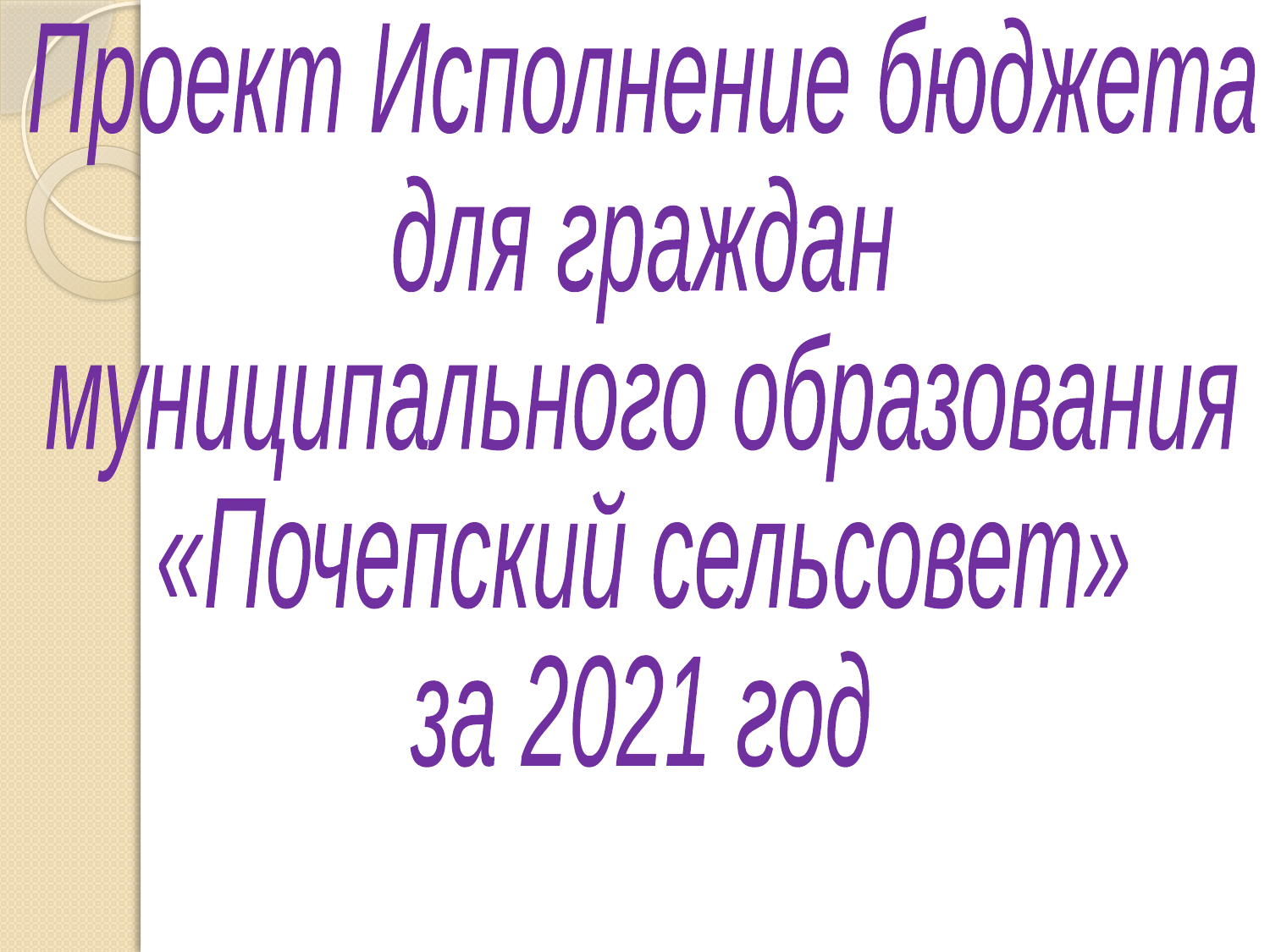

Проект Исполнение бюджета
для граждан
муниципального образования
«Почепский сельсовет»
за 2021 год